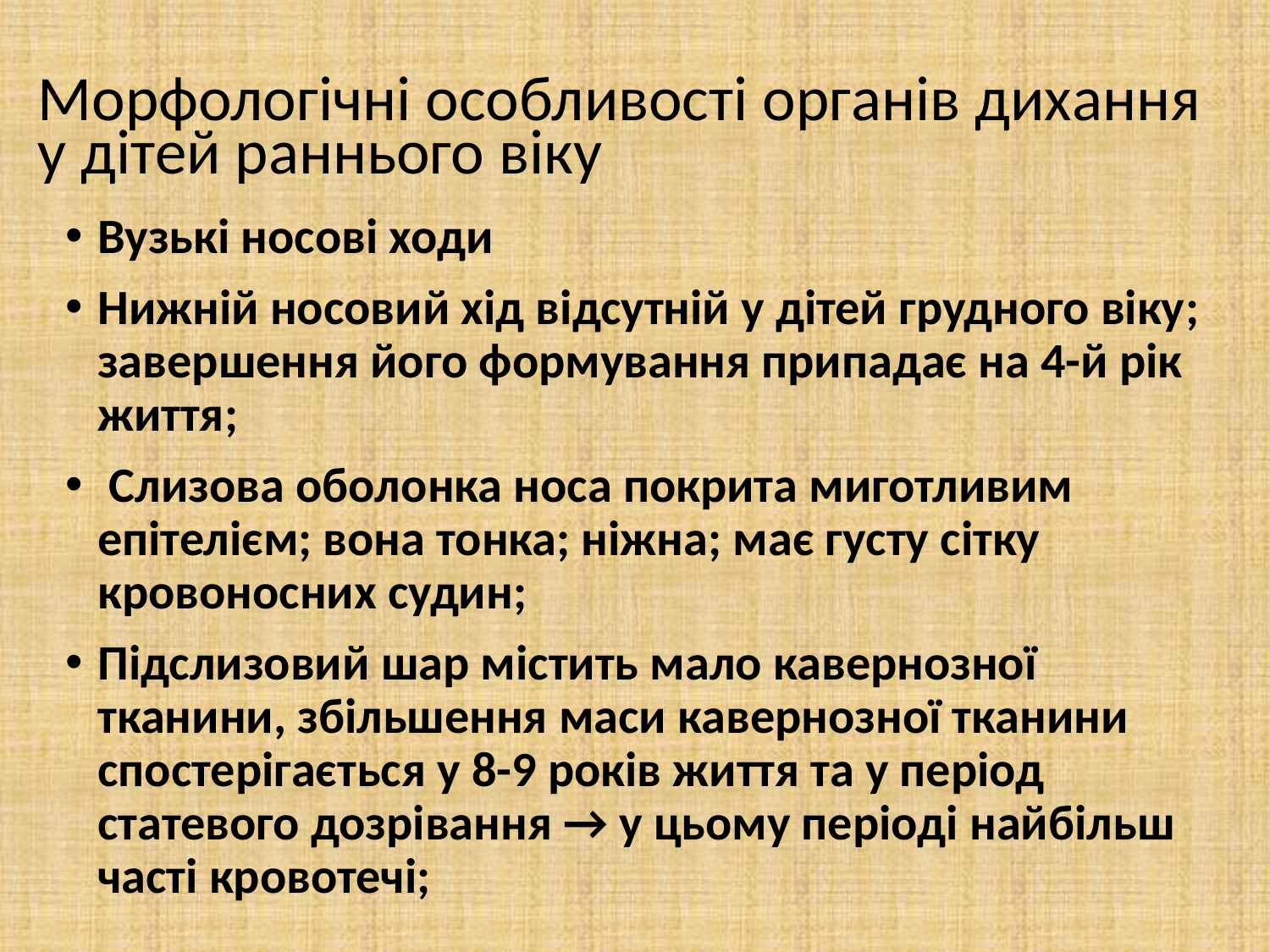

Морфологічні особливості органів дихання у дітей раннього віку
Вузькі носові ходи
Нижній носовий хід відсутній у дітей грудного віку; завершення його формування припадає на 4-й рік життя;
 Слизова оболонка носа покрита миготливим епітелієм; вона тонка; ніжна; має густу сітку кровоносних судин;
Підслизовий шар містить мало кавернозної тканини, збільшення маси кавернозної тканини спостерігається у 8-9 років життя та у період статевого дозрівання → у цьому періоді найбільш часті кровотечі;